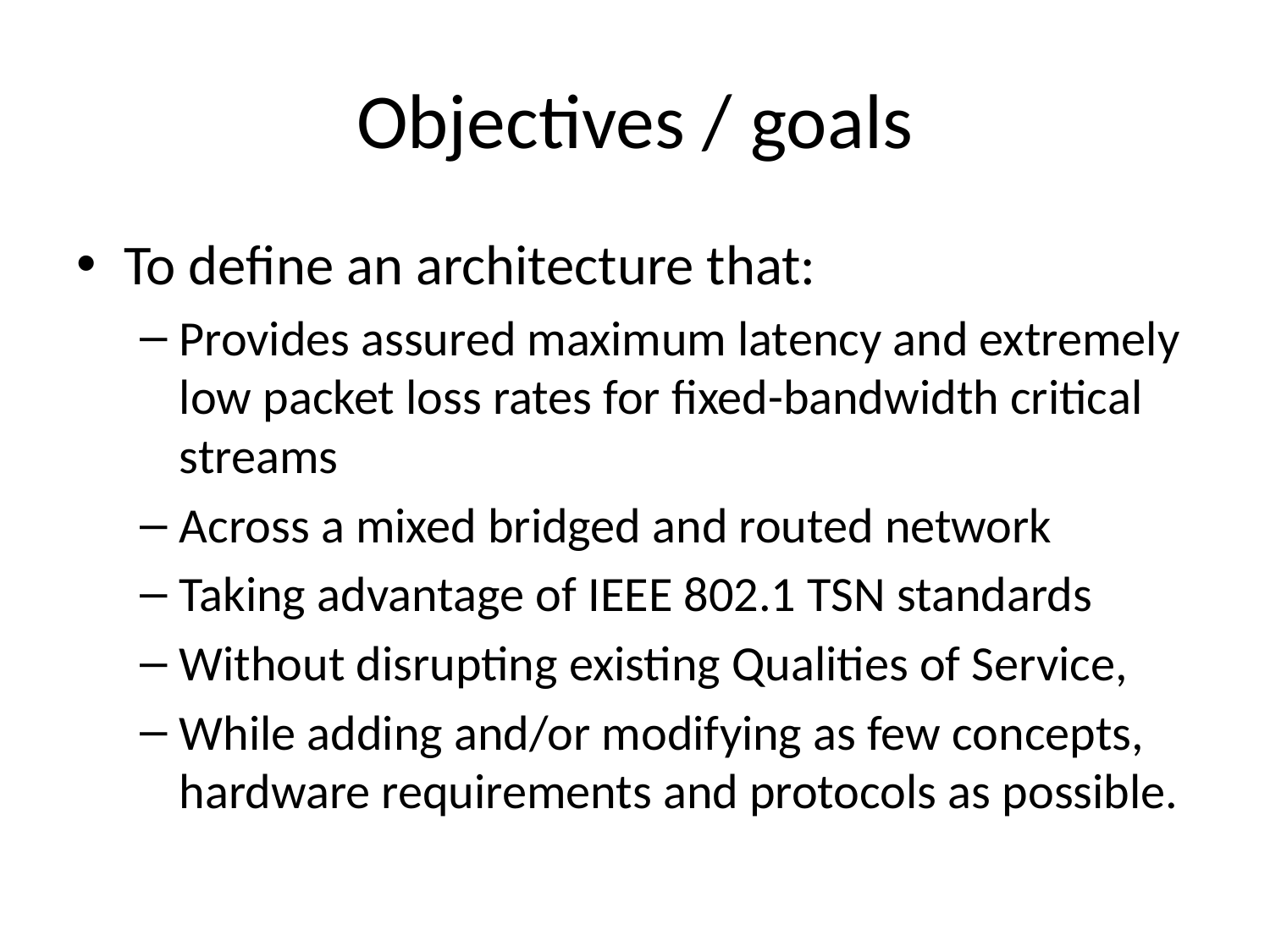

# Objectives / goals
To define an architecture that:
Provides assured maximum latency and extremely low packet loss rates for fixed-bandwidth critical streams
Across a mixed bridged and routed network
Taking advantage of IEEE 802.1 TSN standards
Without disrupting existing Qualities of Service,
While adding and/or modifying as few concepts, hardware requirements and protocols as possible.